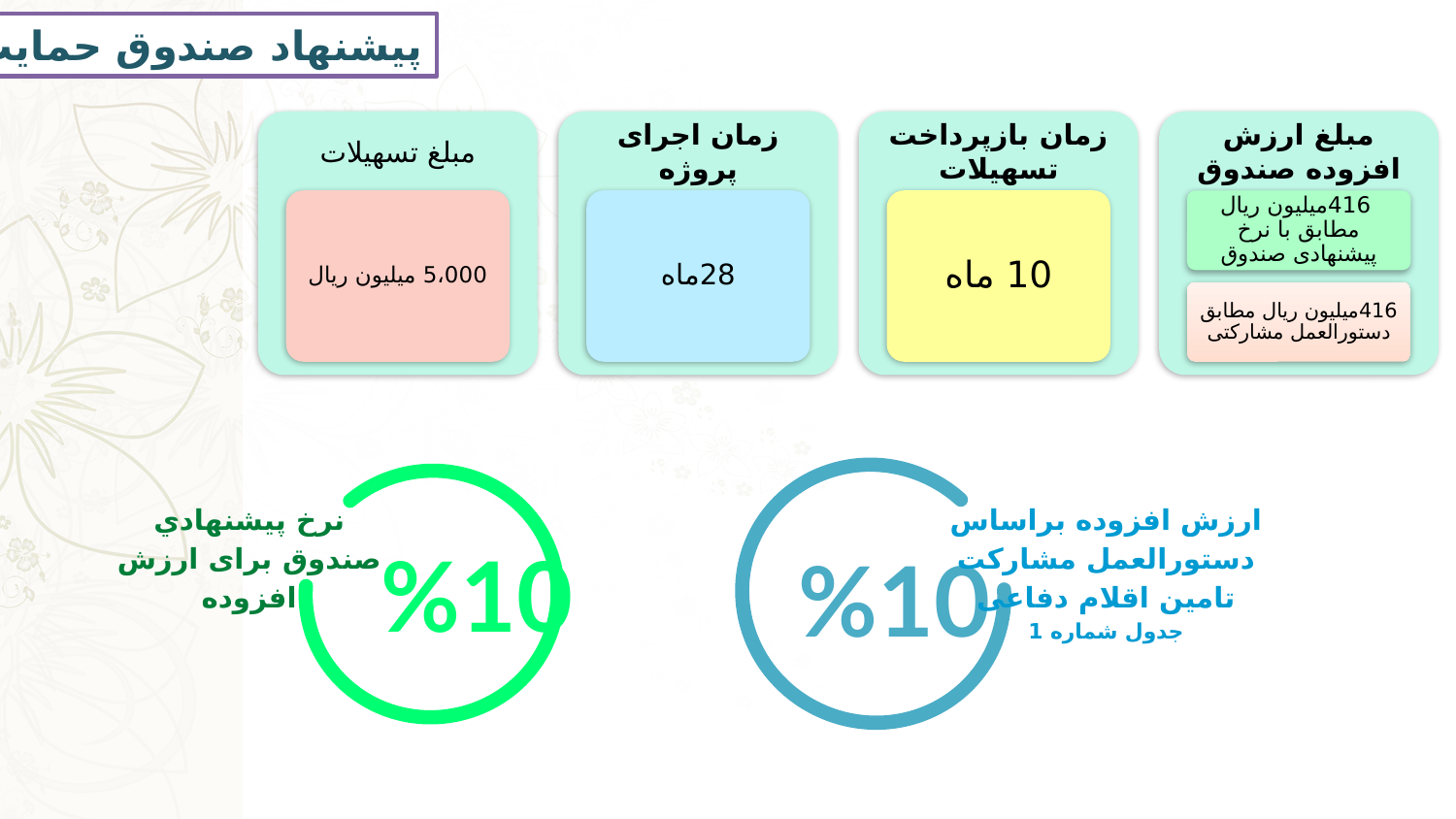

پیشنهاد صندوق حمایت
مبلغ تسهیلات
5،000 میلیون ریال
زمان اجرای پروژه
28ماه
زمان بازپرداخت تسهیلات
10 ماه
مبلغ ارزش افزوده صندوق
 416ميليون ريال مطابق با نرخ پیشنهادی صندوق
416ميليون ريال مطابق دستورالعمل مشارکتی

نرخ پيشنهادي صندوق برای ارزش افزوده
ارزش افزوده براساس دستورالعمل مشارکت تامین اقلام دفاعی
جدول شماره 1
%10
%10